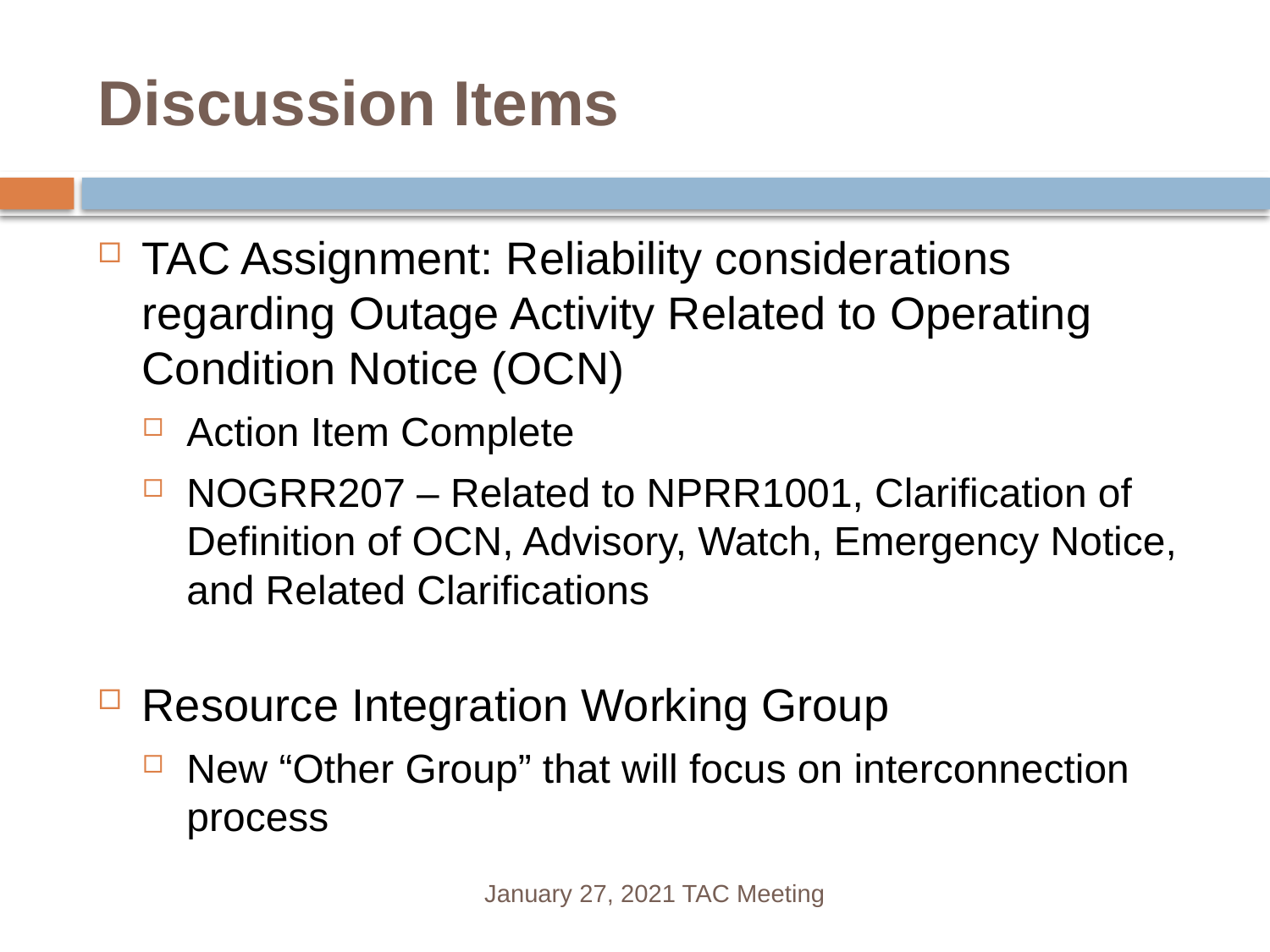

# Discussion Items
TAC Assignment: Reliability considerations regarding Outage Activity Related to Operating Condition Notice (OCN)
Action Item Complete
NOGRR207 – Related to NPRR1001, Clarification of Definition of OCN, Advisory, Watch, Emergency Notice, and Related Clarifications

Resource Integration Working Group
New “Other Group” that will focus on interconnection process
January 27, 2021 TAC Meeting